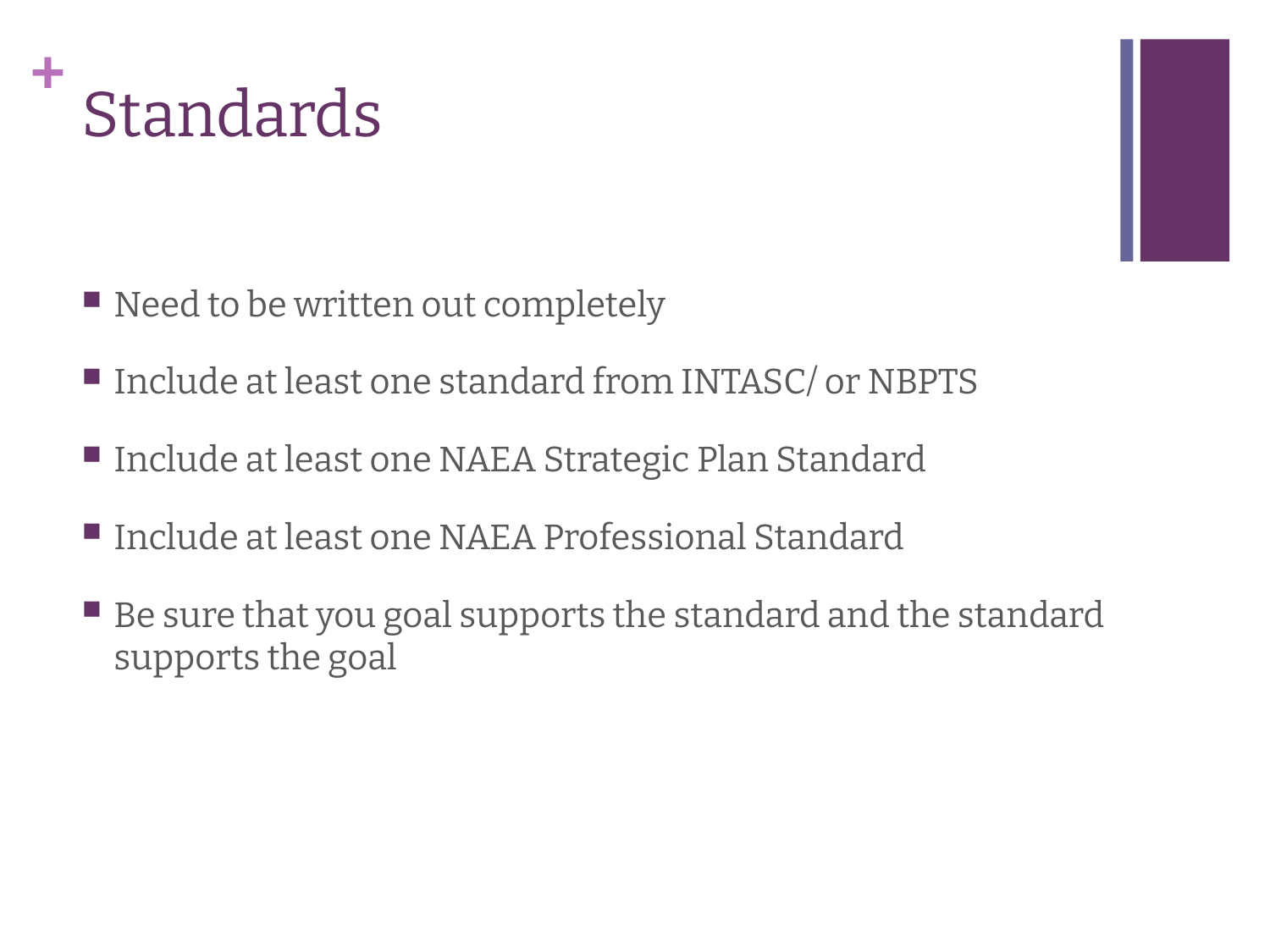

# Standards
Need to be written out completely
Include at least one standard from INTASC/ or NBPTS
Include at least one NAEA Strategic Plan Standard
Include at least one NAEA Professional Standard
Be sure that you goal supports the standard and the standard supports the goal